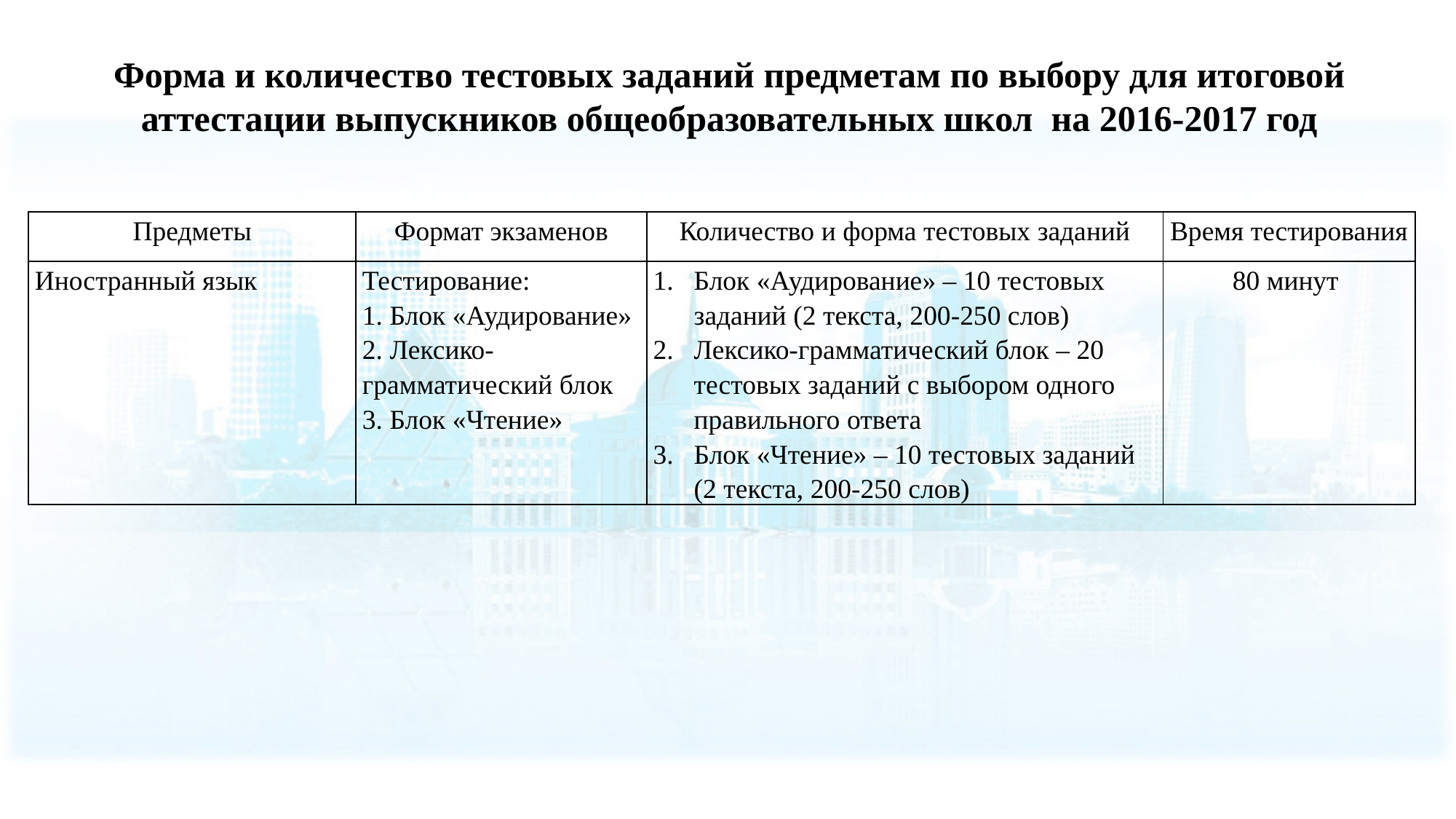

# Форма и количество тестовых заданий предметам по выбору для итоговой аттестации выпускников общеобразовательных школ  на 2016-2017 год
| Предметы | Формат экзаменов | Количество и форма тестовых заданий | Время тестирования |
| --- | --- | --- | --- |
| Иностранный язык | Тестирование: 1. Блок «Аудирование» 2. Лексико-грамматический блок 3. Блок «Чтение» | Блок «Аудирование» – 10 тестовых заданий (2 текста, 200-250 слов) Лексико-грамматический блок – 20 тестовых заданий с выбором одного правильного ответа Блок «Чтение» – 10 тестовых заданий (2 текста, 200-250 слов) | 80 минут |